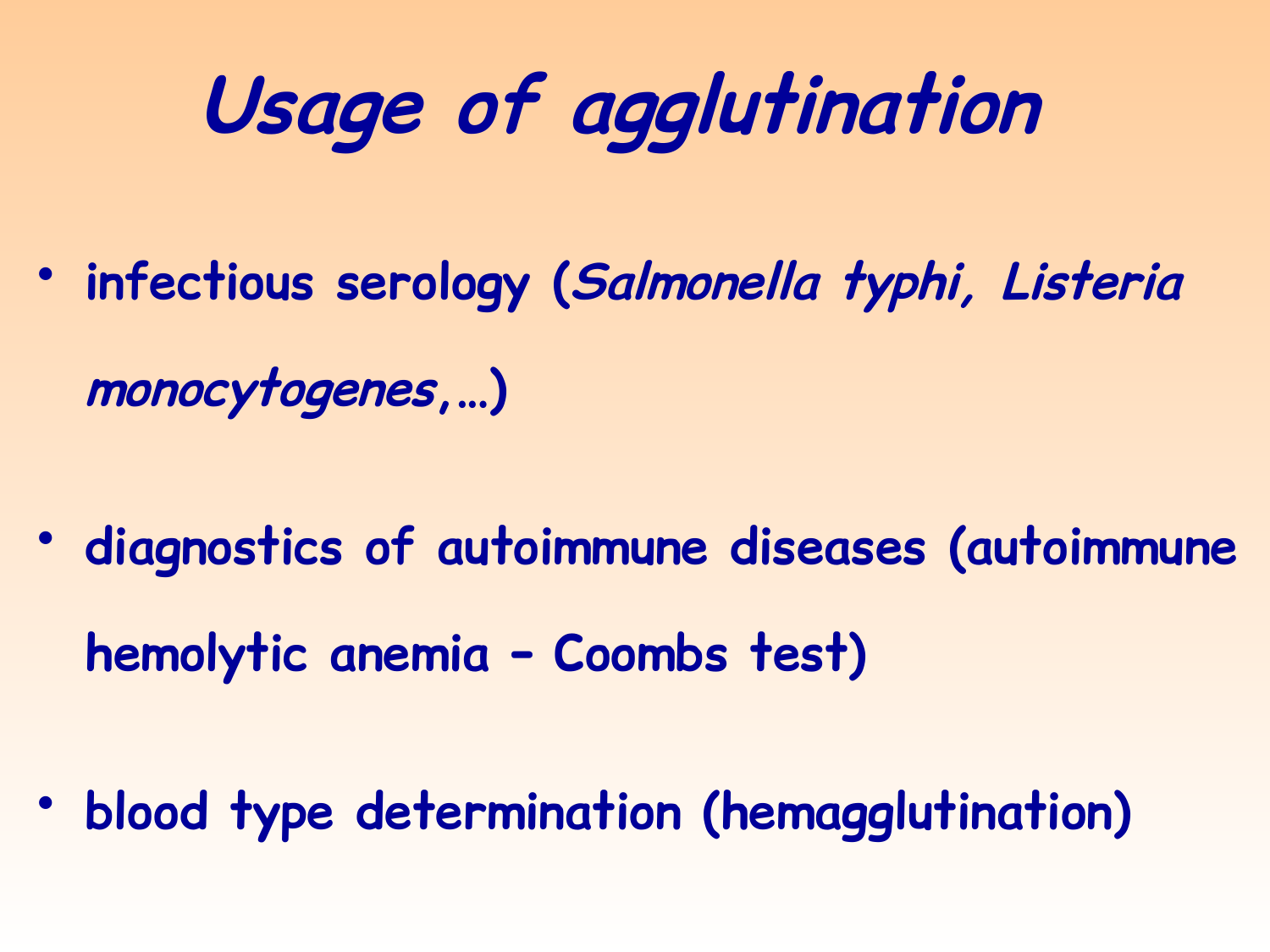

# Usage of agglutination
infectious serology (Salmonella typhi, Listeria monocytogenes,…)

diagnostics of autoimmune diseases (autoimmune hemolytic anemia – Coombs test)

blood type determination (hemagglutination)